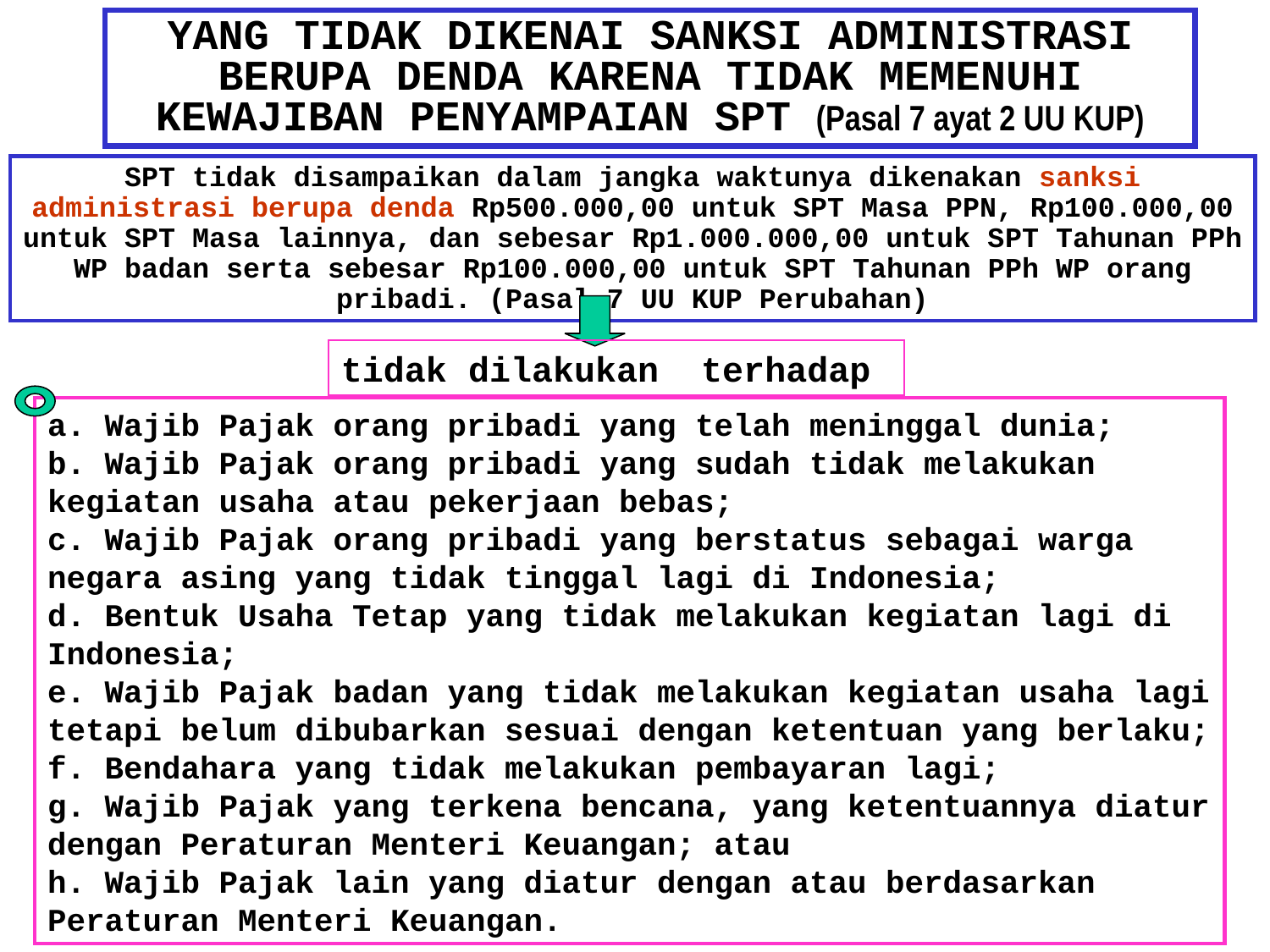

# YANG TIDAK DIKENAI SANKSI ADMINISTRASI BERUPA DENDA KARENA TIDAK MEMENUHI KEWAJIBAN PENYAMPAIAN SPT (Pasal 7 ayat 2 UU KUP)
SPT tidak disampaikan dalam jangka waktunya dikenakan sanksi administrasi berupa denda Rp500.000,00 untuk SPT Masa PPN, Rp100.000,00 untuk SPT Masa lainnya, dan sebesar Rp1.000.000,00 untuk SPT Tahunan PPh WP badan serta sebesar Rp100.000,00 untuk SPT Tahunan PPh WP orang pribadi. (Pasal 7 UU KUP Perubahan)

tidak dilakukan  terhadap

a. Wajib Pajak orang pribadi yang telah meninggal dunia;
b. Wajib Pajak orang pribadi yang sudah tidak melakukan kegiatan usaha atau pekerjaan bebas;
c. Wajib Pajak orang pribadi yang berstatus sebagai warga negara asing yang tidak tinggal lagi di Indonesia;
d. Bentuk Usaha Tetap yang tidak melakukan kegiatan lagi di Indonesia;
e. Wajib Pajak badan yang tidak melakukan kegiatan usaha lagi tetapi belum dibubarkan sesuai dengan ketentuan yang berlaku;
f. Bendahara yang tidak melakukan pembayaran lagi;
g. Wajib Pajak yang terkena bencana, yang ketentuannya diatur dengan Peraturan Menteri Keuangan; atau
h. Wajib Pajak lain yang diatur dengan atau berdasarkan Peraturan Menteri Keuangan.